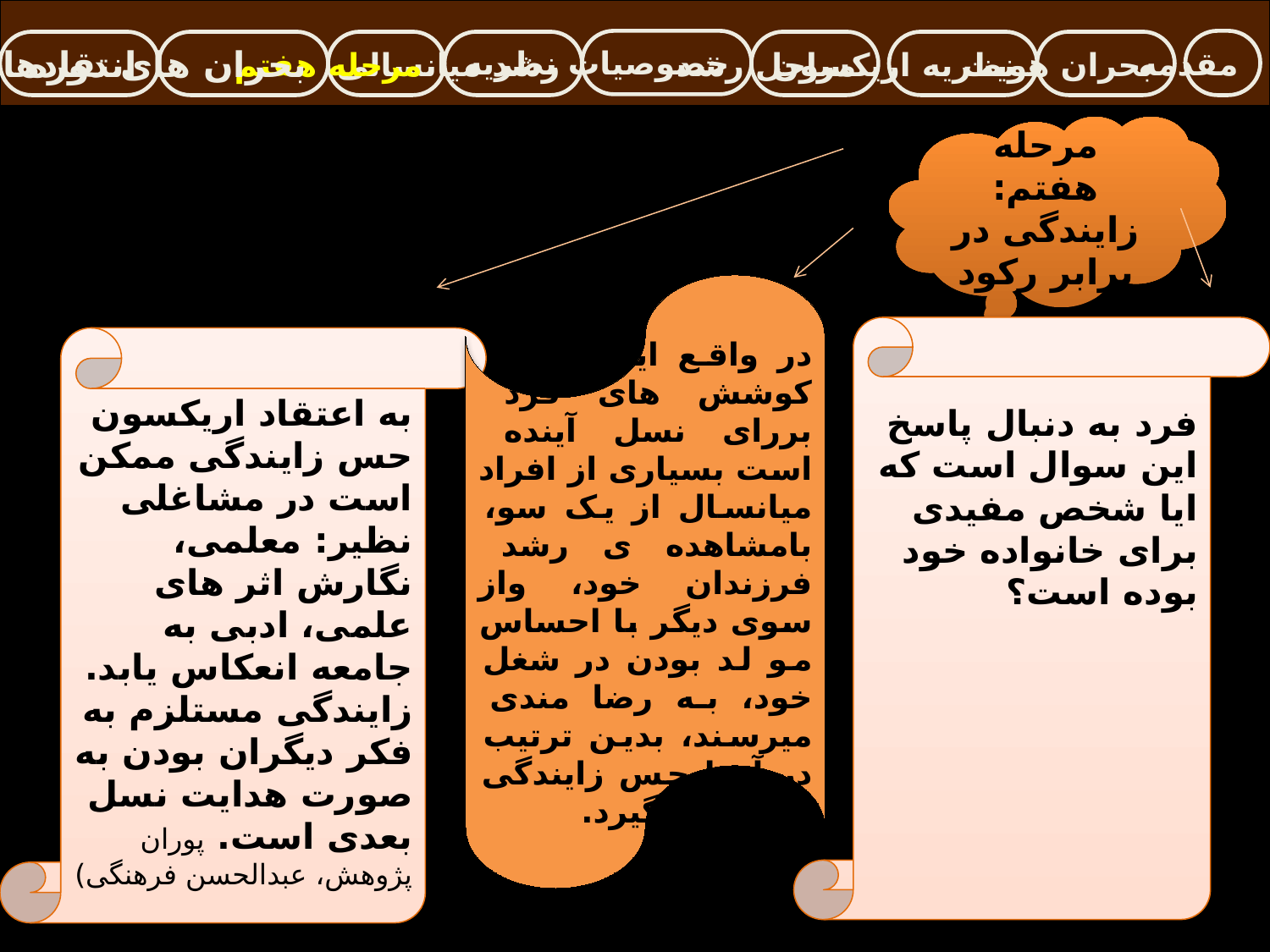

خصوصیات نظریه
مقدمه
انتقادهای وارده
بحران های دوره
مرحله هفتم
رشد میانسالی
مراحل رشد
نظریه اریکسون
بحران هویت
مرحله هفتم: زایندگی در برابر رکود
در واقع این مرحله کوشش های فرد بررای نسل آینده است بسیاری از افراد میانسال از یک سو، بامشاهده ی رشد فرزندان خود، واز سوی دیگر با احساس مو لد بودن در شغل خود، به رضا مندی میرسند، بدین ترتیب در آنها حس زایندگی شکل می گیرد.
فرد به دنبال پاسخ  این سوال است که ایا شخص مفیدی برای خانواده خود بوده است؟

به اعتقاد اریکسون حس زایندگی ممکن است در مشاغلی نظیر: معلمی، نگارش اثر های علمی، ادبی به جامعه انعکاس یابد. زایندگی مستلزم به فکر دیگران بودن به صورت هدایت نسل بعدی است. پوران پژوهش، عبدالحسن فرهنگی)